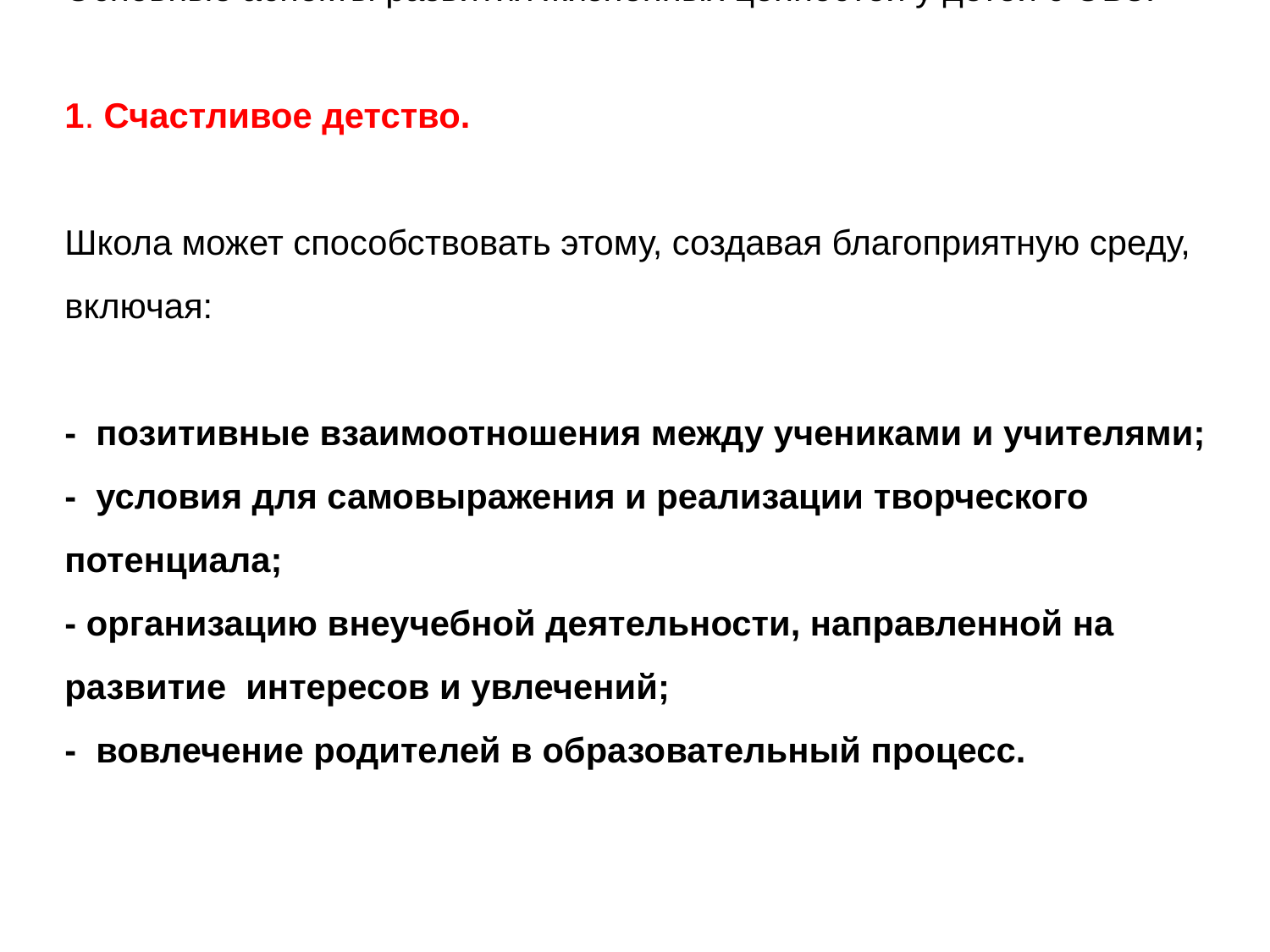

# Основные аспекты развития жизненных ценностей у детей с ОВЗ: 1. Счастливое детство. Школа может способствовать этому, создавая благоприятную среду, включая: -  позитивные взаимоотношения между учениками и учителями; -  условия для самовыражения и реализации творческого потенциала; - организацию внеучебной деятельности, направленной на развитие  интересов и увлечений; -  вовлечение родителей в образовательный процесс.